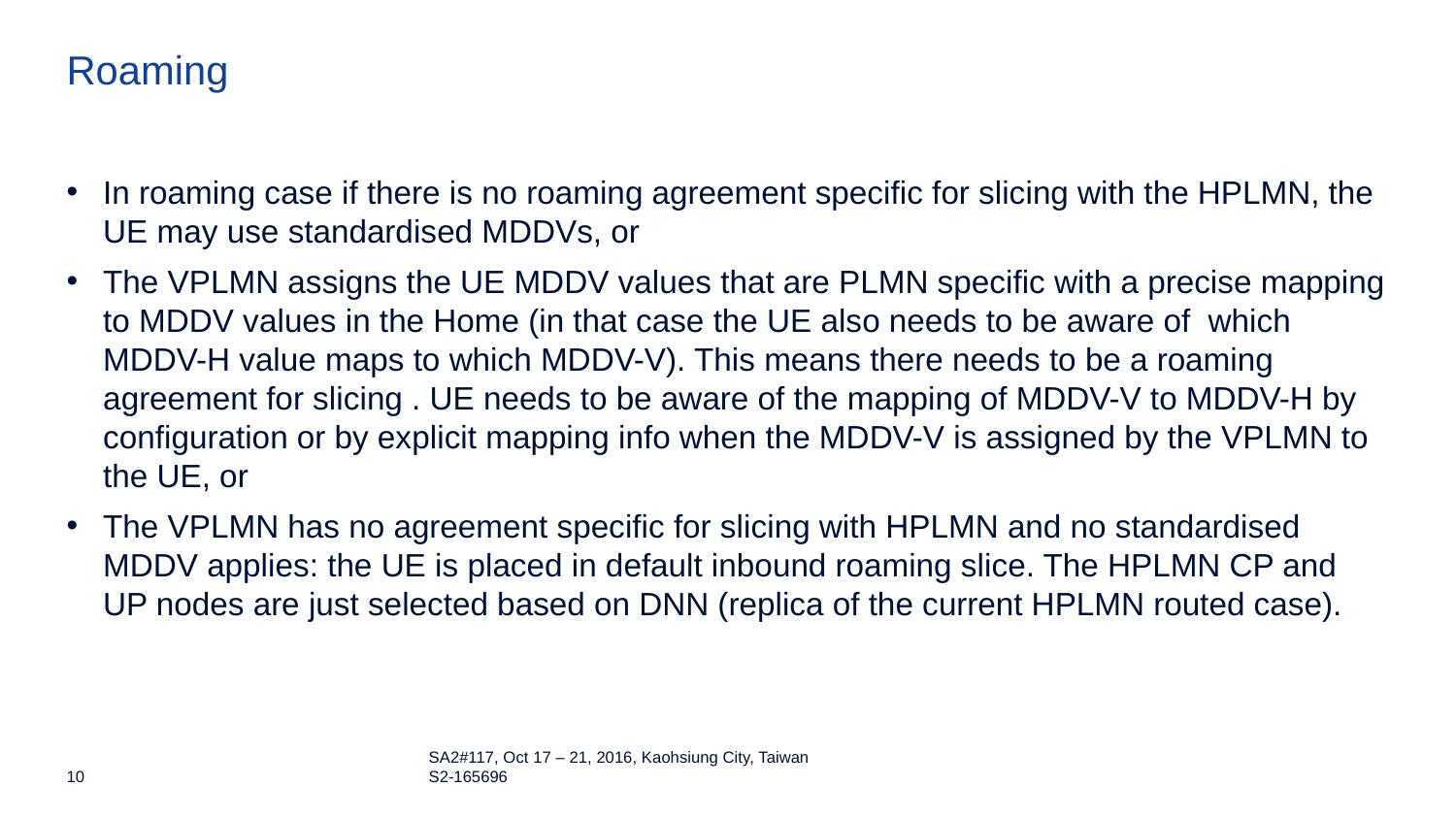

# Roaming
In roaming case if there is no roaming agreement specific for slicing with the HPLMN, the UE may use standardised MDDVs, or
The VPLMN assigns the UE MDDV values that are PLMN specific with a precise mapping to MDDV values in the Home (in that case the UE also needs to be aware of  which MDDV-H value maps to which MDDV-V). This means there needs to be a roaming agreement for slicing . UE needs to be aware of the mapping of MDDV-V to MDDV-H by configuration or by explicit mapping info when the MDDV-V is assigned by the VPLMN to the UE, or
The VPLMN has no agreement specific for slicing with HPLMN and no standardised MDDV applies: the UE is placed in default inbound roaming slice. The HPLMN CP and UP nodes are just selected based on DNN (replica of the current HPLMN routed case).

SA2#117, Oct 17 – 21, 2016, Kaohsiung City, Taiwan    S2-165696